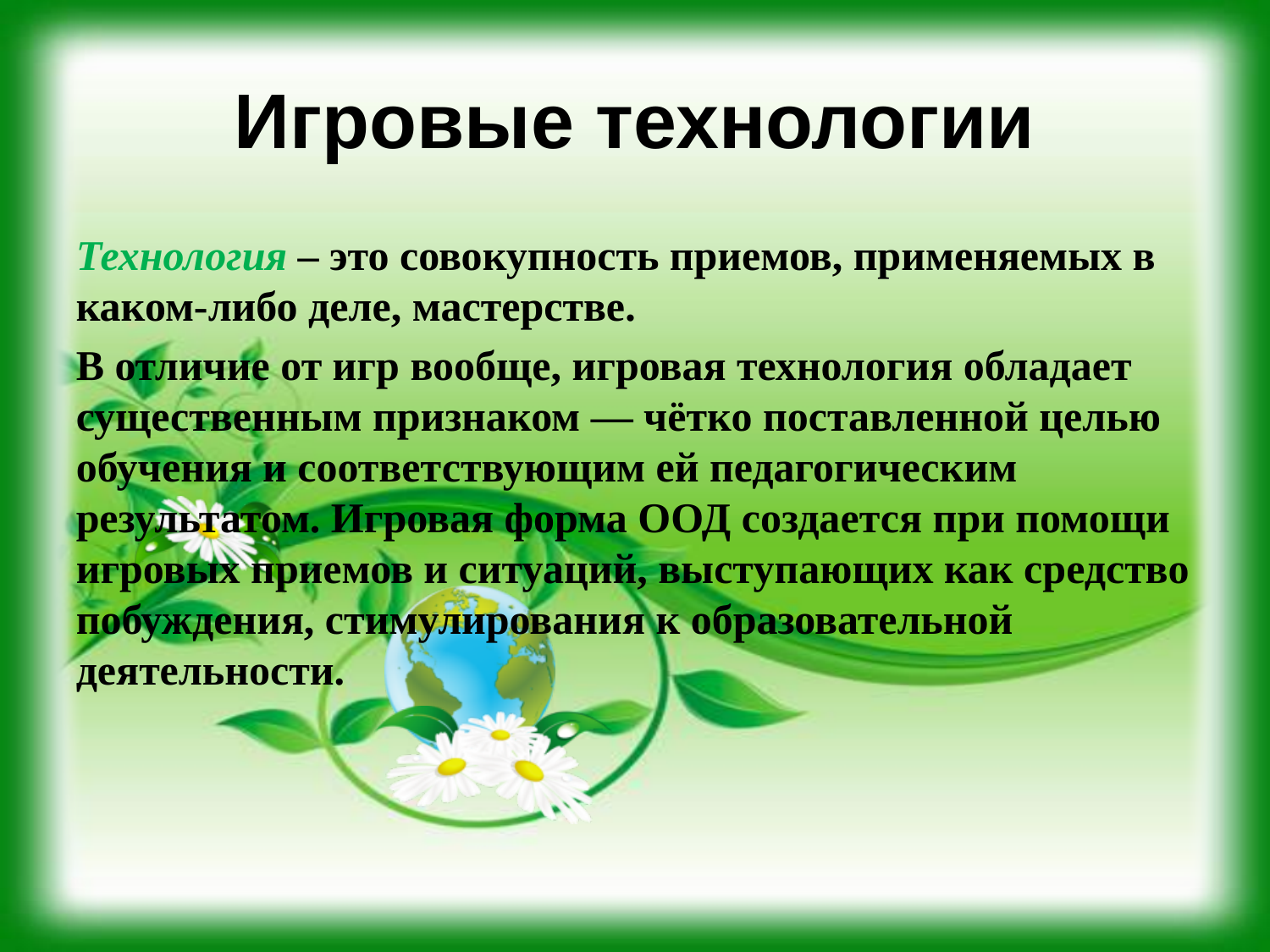

# Игровые технологии
Технология – это совокупность приемов, применяемых в каком-либо деле, мастерстве.
В отличие от игр вообще, игровая технология обладает существенным признаком — чётко поставленной целью обучения и соответствующим ей педагогическим результатом. Игровая форма ООД создается при помощи игровых приемов и ситуаций, выступающих как средство побуждения, стимулирования к образовательной деятельности.